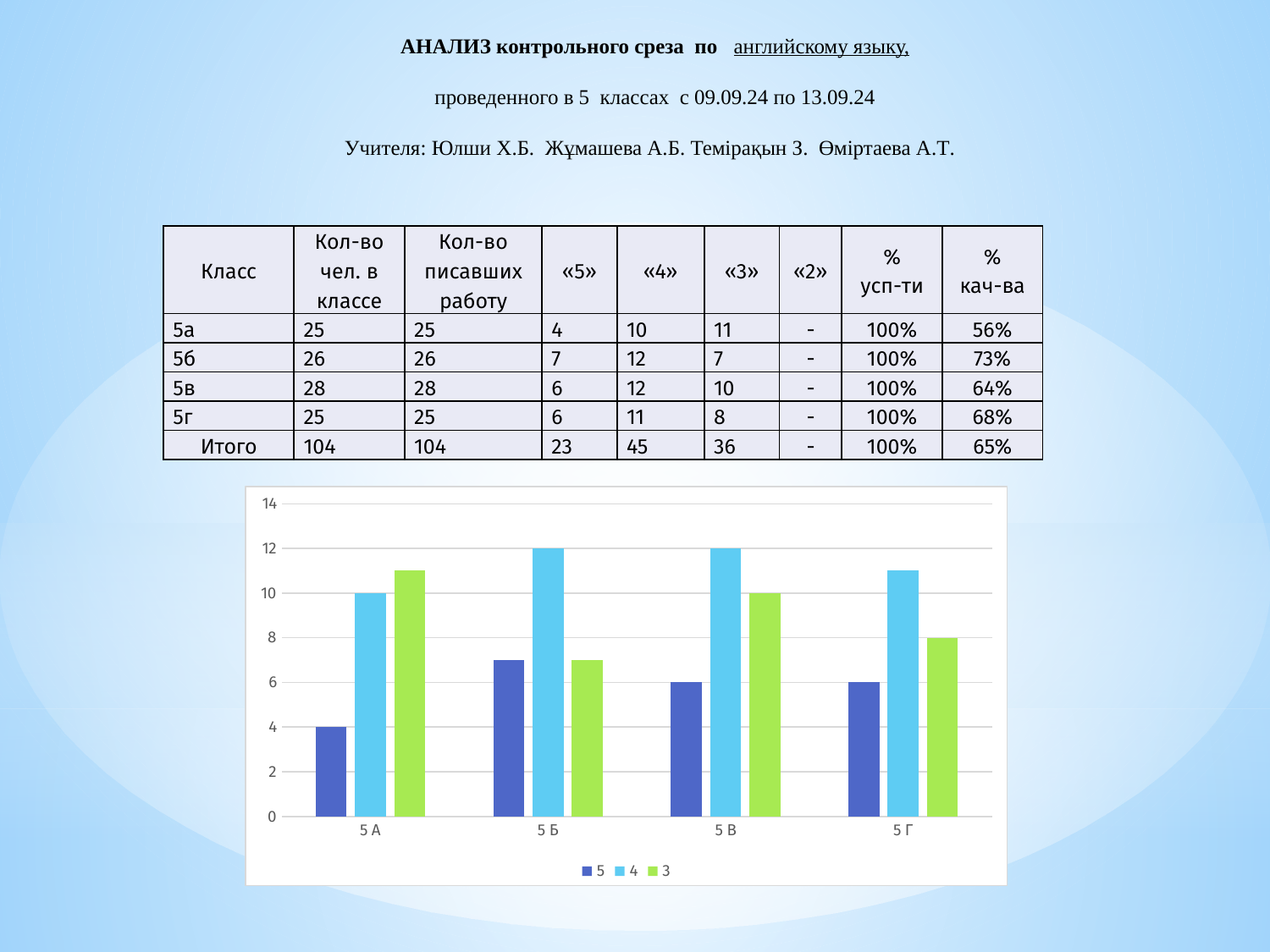

АНАЛИЗ контрольного среза  по   английскому языку,

проведенного в 5  классах  с 09.09.24 по 13.09.24

Учителя: Юлши Х.Б.  Жұмашева А.Б. Темірақын З.  Өміртаева А.Т.
| Класс | Кол-во чел. в классе | Кол-во писавших работу | «5» | «4» | «3» | «2» | % усп-ти | % кач-ва |
| --- | --- | --- | --- | --- | --- | --- | --- | --- |
| 5а | 25 | 25 | 4 | 10 | 11 | - | 100% | 56% |
| 5б | 26 | 26 | 7 | 12 | 7 | - | 100% | 73% |
| 5в | 28 | 28 | 6 | 12 | 10 | - | 100% | 64% |
| 5г | 25 | 25 | 6 | 11 | 8 | - | 100% | 68% |
| Итого | 104 | 104 | 23 | 45 | 36 | - | 100% | 65% |

### Chart

| Category | 5 | 4 | 3 |
|---|---|---|---|
| 5 А | 4.0 | 10.0 | 11.0 |
| 5 Б | 7.0 | 12.0 | 7.0 |
| 5 В | 6.0 | 12.0 | 10.0 |
| 5 Г | 6.0 | 11.0 | 8.0 |